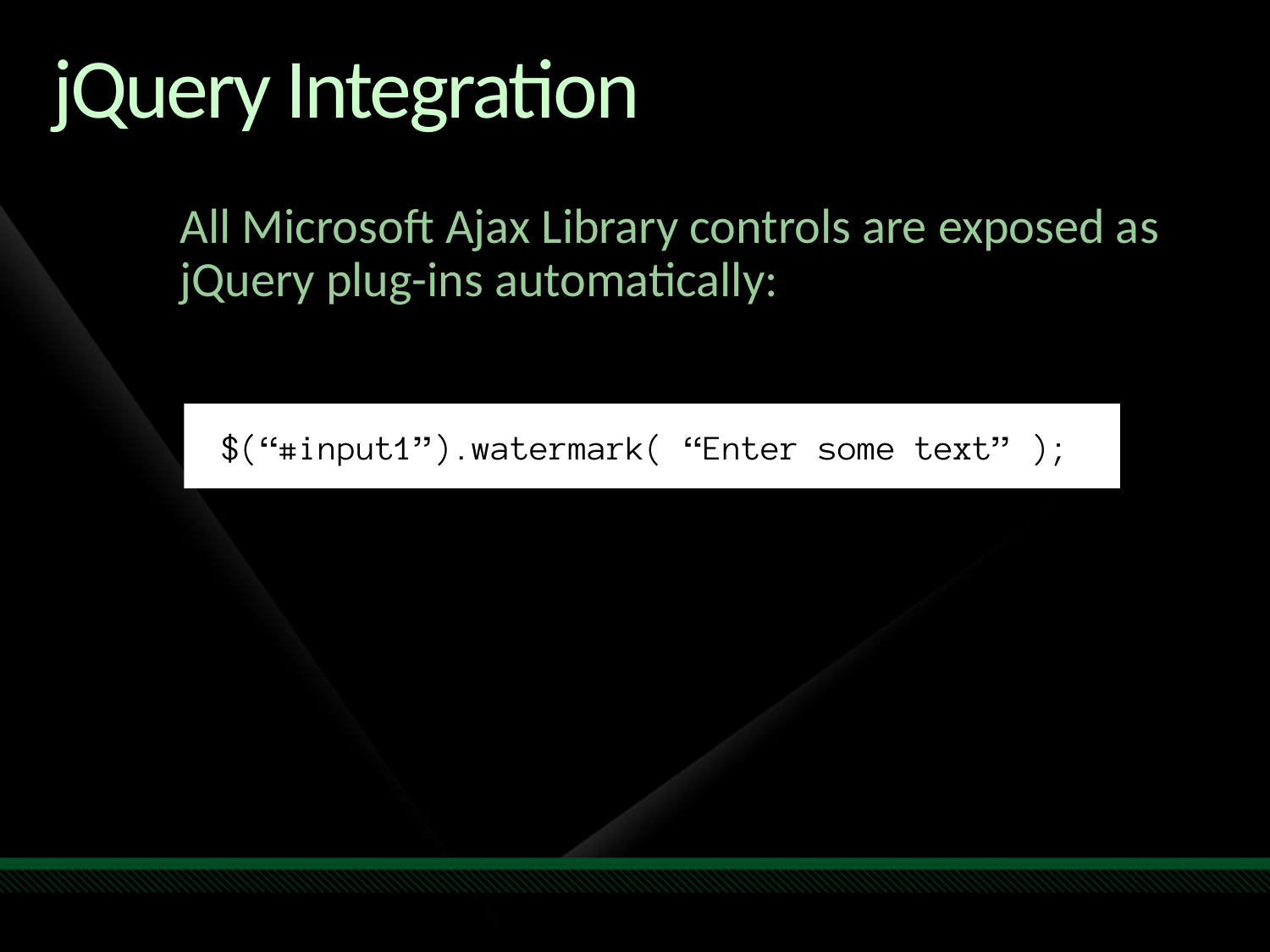

# jQuery Integration
	All Microsoft Ajax Library controls are exposed as jQuery plug-ins automatically:
$(“#input1”).watermark( “Enter some text” );